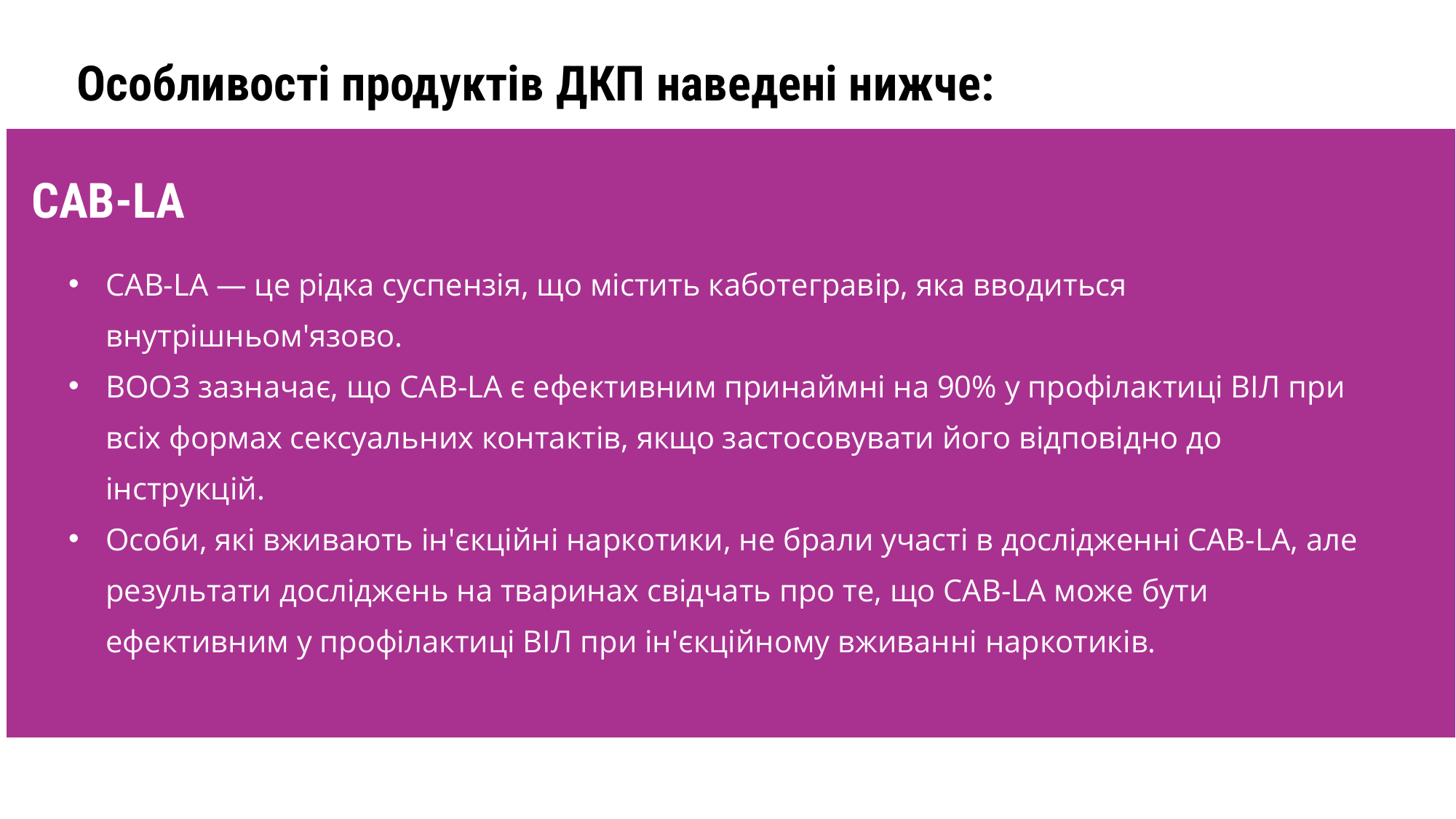

Особливості продуктів ДКП наведені нижче:

CAB-LA
CAB-LA — це рідка суспензія, що містить каботегравір, яка вводиться внутрішньом'язово.
ВООЗ зазначає, що CAB-LA є ефективним принаймні на 90% у профілактиці ВІЛ при всіх формах сексуальних контактів, якщо застосовувати його відповідно до інструкцій.
Особи, які вживають ін'єкційні наркотики, не брали участі в дослідженні CAB-LA, але результати досліджень на тваринах свідчать про те, що CAB-LA може бути ефективним у профілактиці ВІЛ при ін'єкційному вживанні наркотиків.